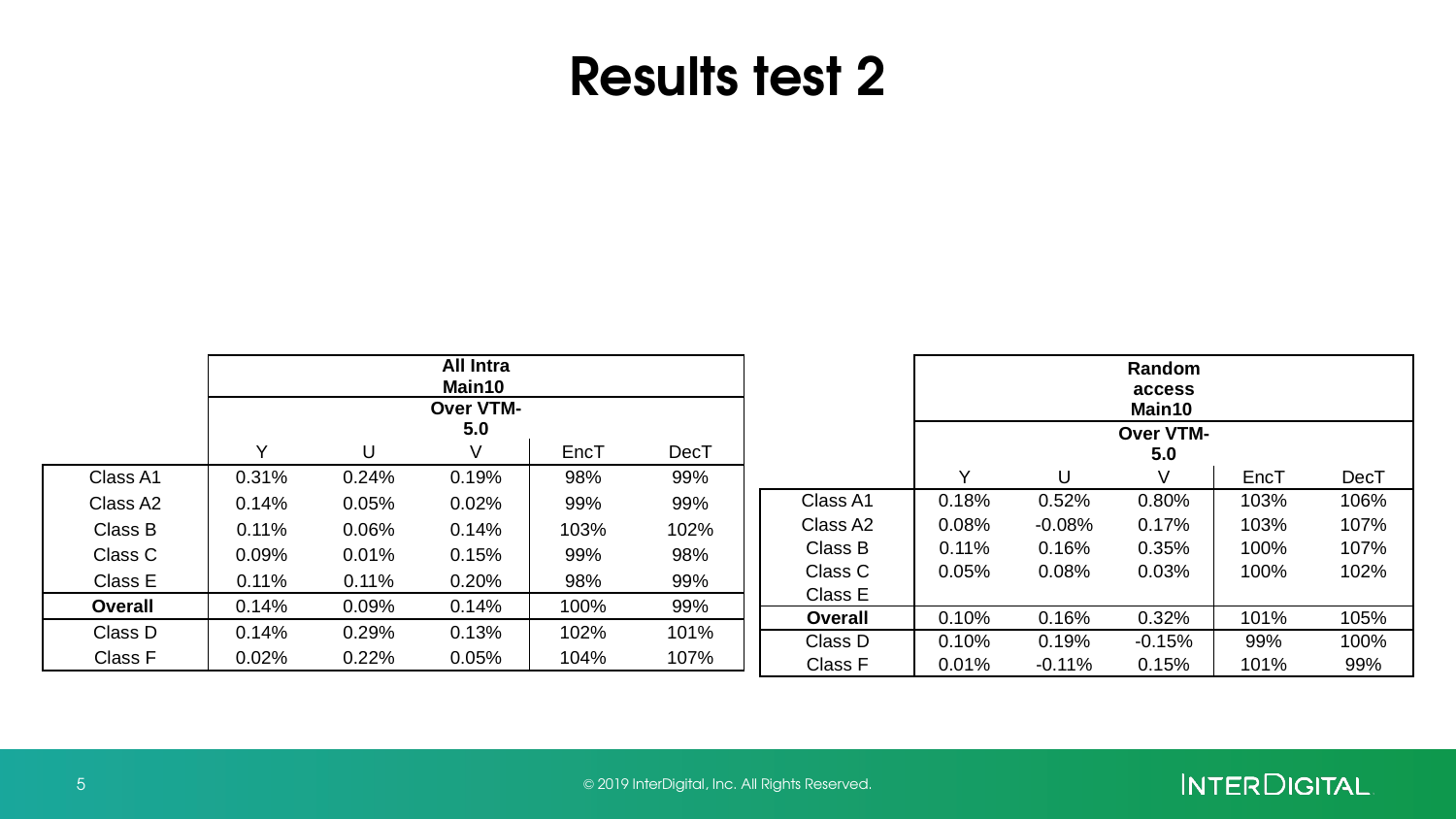

# Results test 2
|  |  |  | All Intra Main10 |  |  |
| --- | --- | --- | --- | --- | --- |
|  |  |  | Over VTM-5.0 |  |  |
|  | Y | U | V | EncT | DecT |
| Class A1 | 0.31% | 0.24% | 0.19% | 98% | 99% |
| Class A2 | 0.14% | 0.05% | 0.02% | 99% | 99% |
| Class B | 0.11% | 0.06% | 0.14% | 103% | 102% |
| Class C | 0.09% | 0.01% | 0.15% | 99% | 98% |
| Class E | 0.11% | 0.11% | 0.20% | 98% | 99% |
| Overall | 0.14% | 0.09% | 0.14% | 100% | 99% |
| Class D | 0.14% | 0.29% | 0.13% | 102% | 101% |
| Class F | 0.02% | 0.22% | 0.05% | 104% | 107% |
|  |  |  | Random access Main10 |  |  |
| --- | --- | --- | --- | --- | --- |
|  |  |  | Over VTM-5.0 |  |  |
|  | Y | U | V | EncT | DecT |
| Class A1 | 0.18% | 0.52% | 0.80% | 103% | 106% |
| Class A2 | 0.08% | -0.08% | 0.17% | 103% | 107% |
| Class B | 0.11% | 0.16% | 0.35% | 100% | 107% |
| Class C | 0.05% | 0.08% | 0.03% | 100% | 102% |
| Class E |  |  |  |  |  |
| Overall | 0.10% | 0.16% | 0.32% | 101% | 105% |
| Class D | 0.10% | 0.19% | -0.15% | 99% | 100% |
| Class F | 0.01% | -0.11% | 0.15% | 101% | 99% |
5
© 2019 InterDigital, Inc. All Rights Reserved.